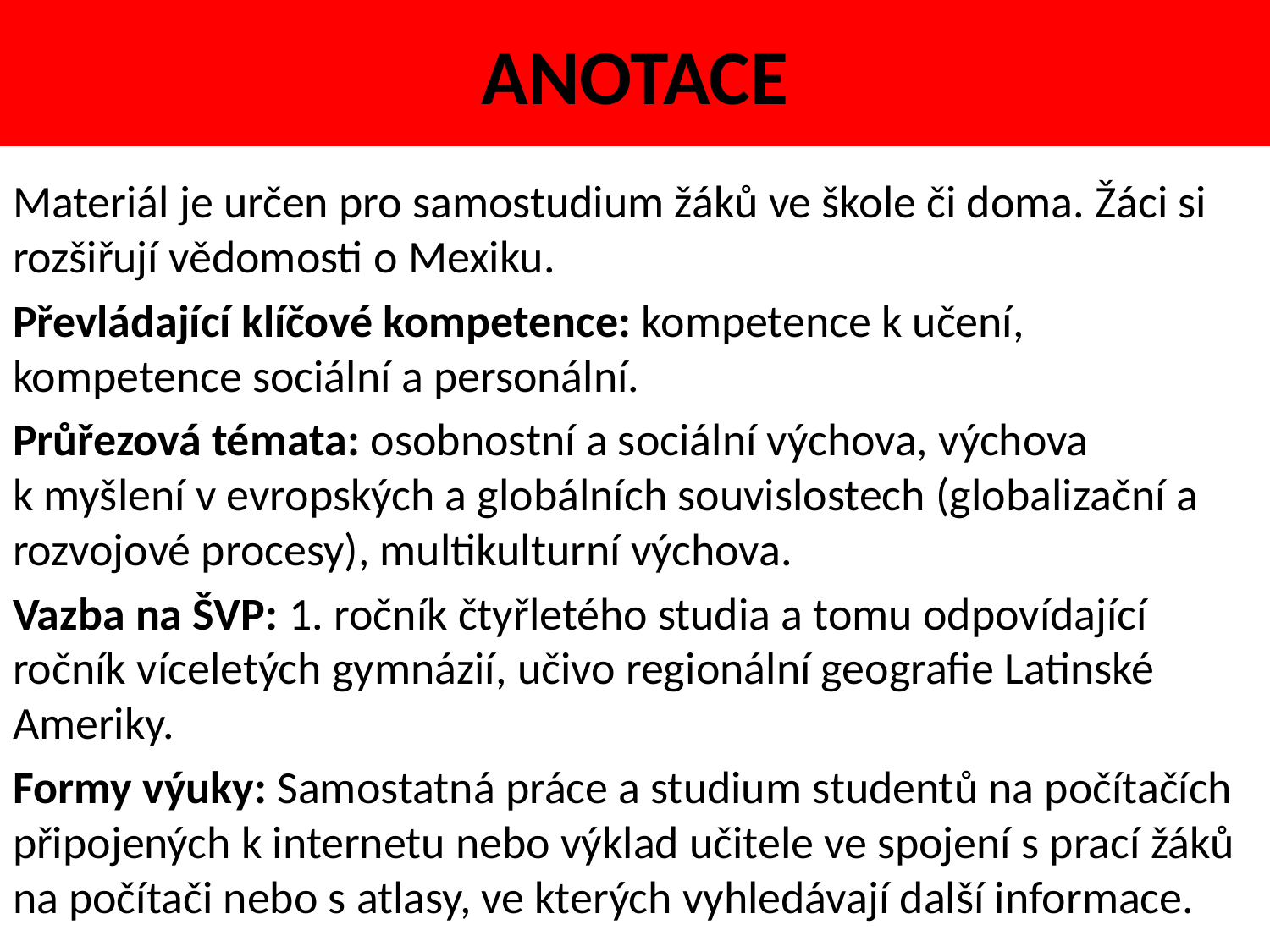

# ANOTACE
Materiál je určen pro samostudium žáků ve škole či doma. Žáci si rozšiřují vědomosti o Mexiku.
Převládající klíčové kompetence: kompetence k učení, kompetence sociální a personální.
Průřezová témata: osobnostní a sociální výchova, výchova k myšlení v evropských a globálních souvislostech (globalizační a rozvojové procesy), multikulturní výchova.
Vazba na ŠVP: 1. ročník čtyřletého studia a tomu odpovídající ročník víceletých gymnázií, učivo regionální geografie Latinské Ameriky.
Formy výuky: Samostatná práce a studium studentů na počítačích připojených k internetu nebo výklad učitele ve spojení s prací žáků na počítači nebo s atlasy, ve kterých vyhledávají další informace.